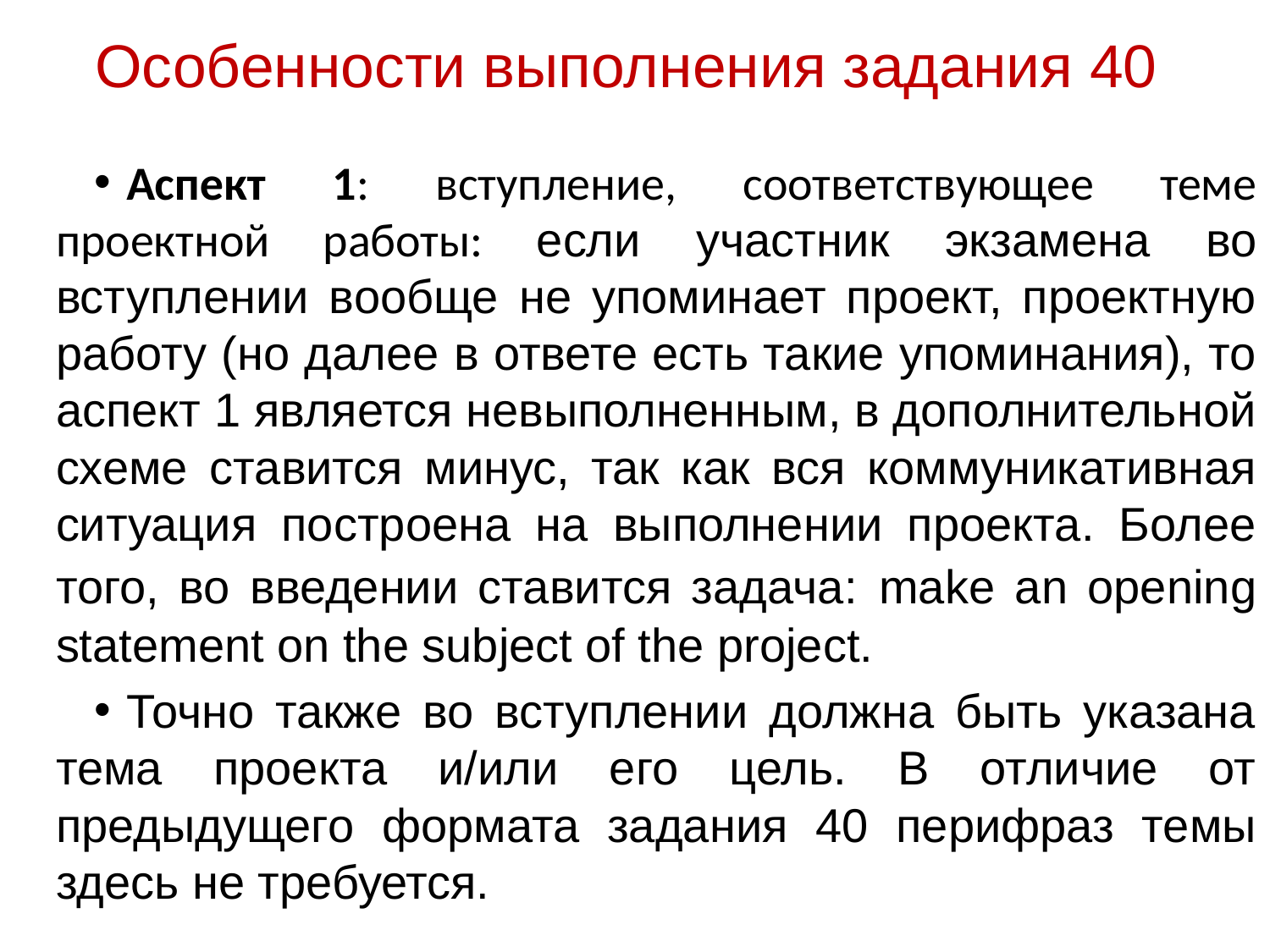

# Особенности выполнения задания 40
Аспект 1: вступление, соответствующее теме проектной работы: если участник экзамена во вступлении вообще не упоминает проект, проектную работу (но далее в ответе есть такие упоминания), то аспект 1 является невыполненным, в дополнительной схеме ставится минус, так как вся коммуникативная ситуация построена на выполнении проекта. Более того, во введении ставится задача: make an opening statement on the subject of the project.
Точно также во вступлении должна быть указана тема проекта и/или его цель. В отличие от предыдущего формата задания 40 перифраз темы здесь не требуется.